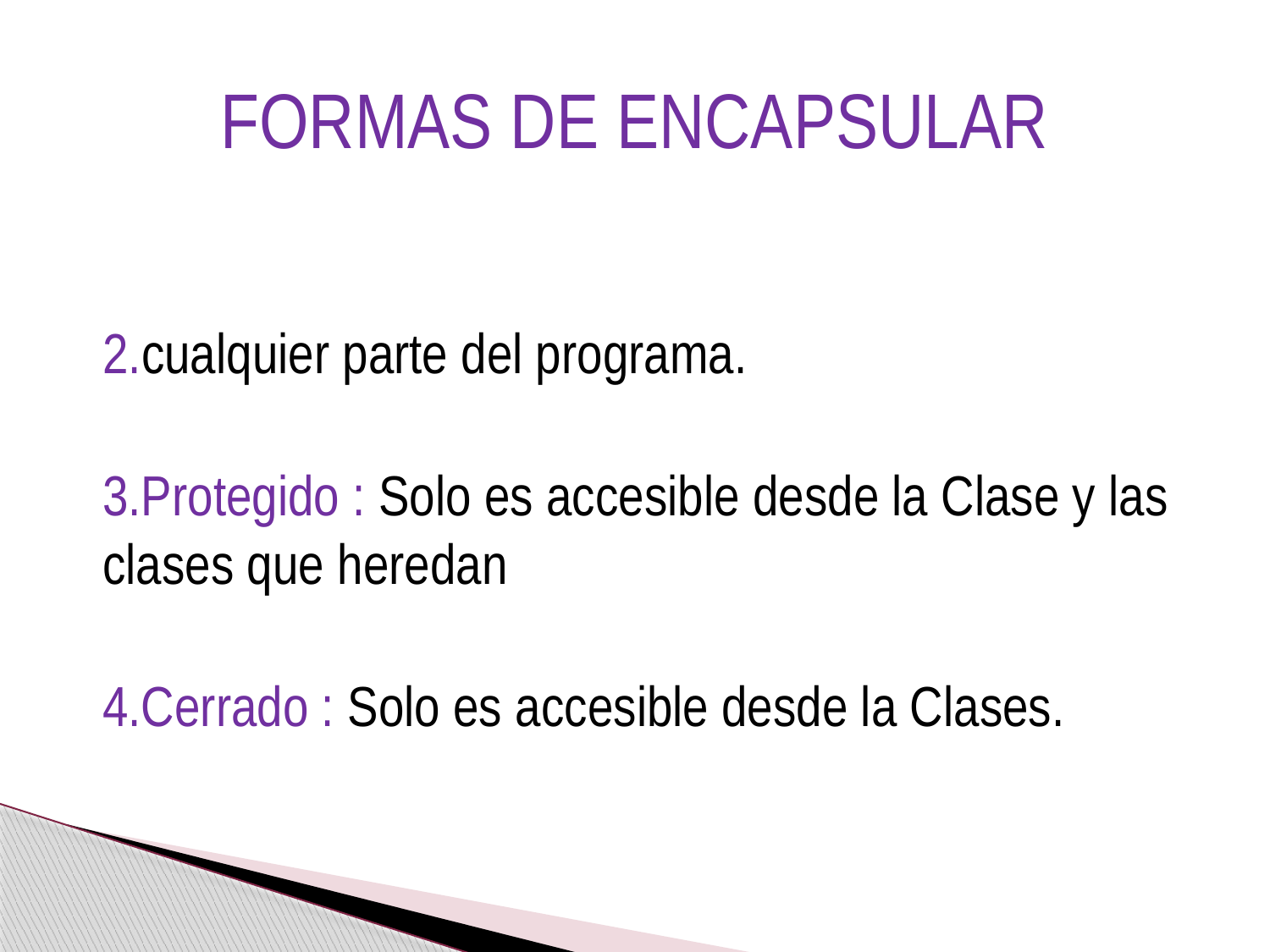

# FORMAS DE ENCAPSULAR

2.cualquier parte del programa.
3.Protegido : Solo es accesible desde la Clase y las clases que heredan
4.Cerrado : Solo es accesible desde la Clases.